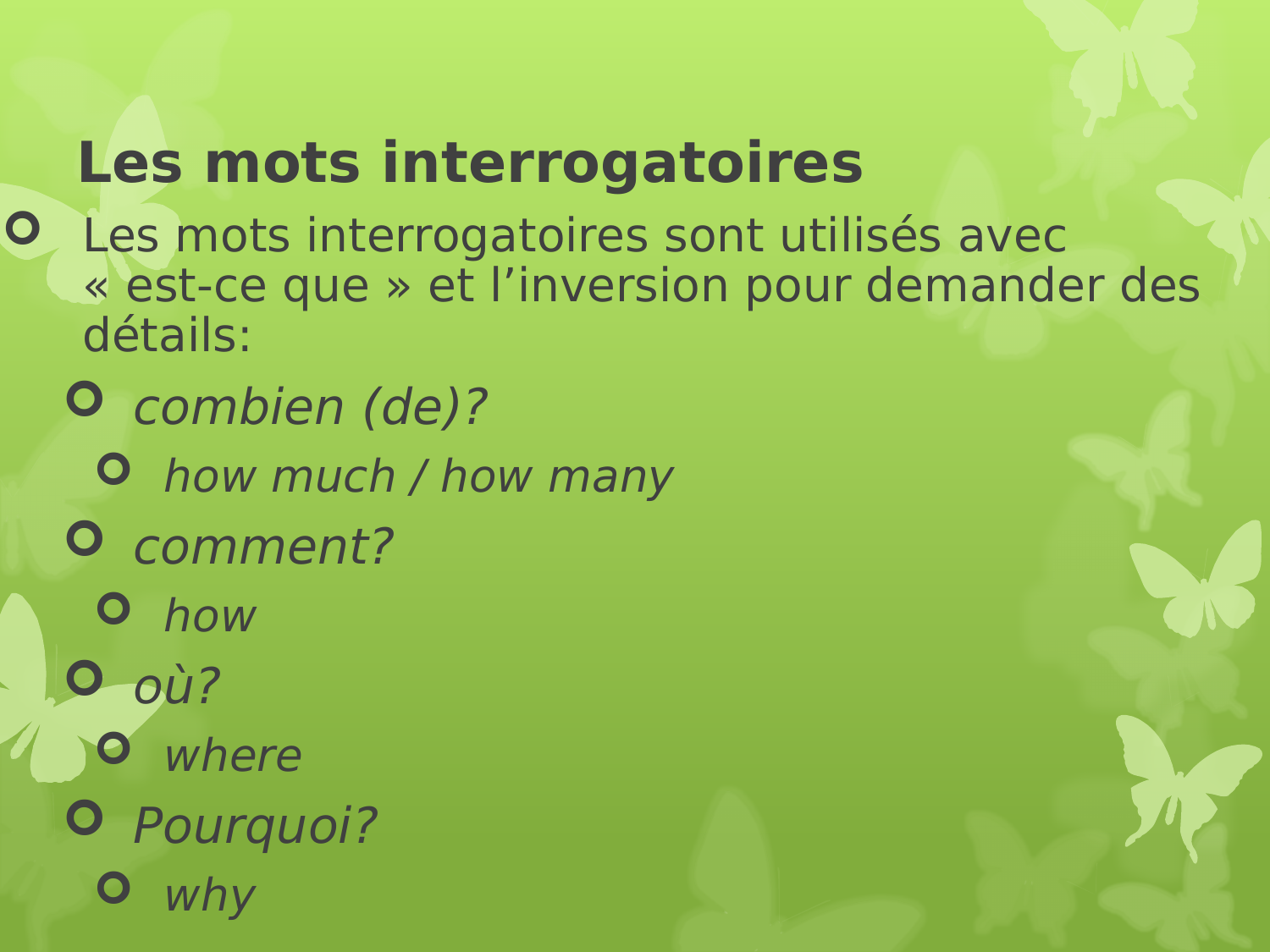

# Les mots interrogatoires
Les mots interrogatoires sont utilisés avec « est-ce que » et l’inversion pour demander des détails:
combien (de)?
how much / how many
comment?
how
où?
where
Pourquoi?
why